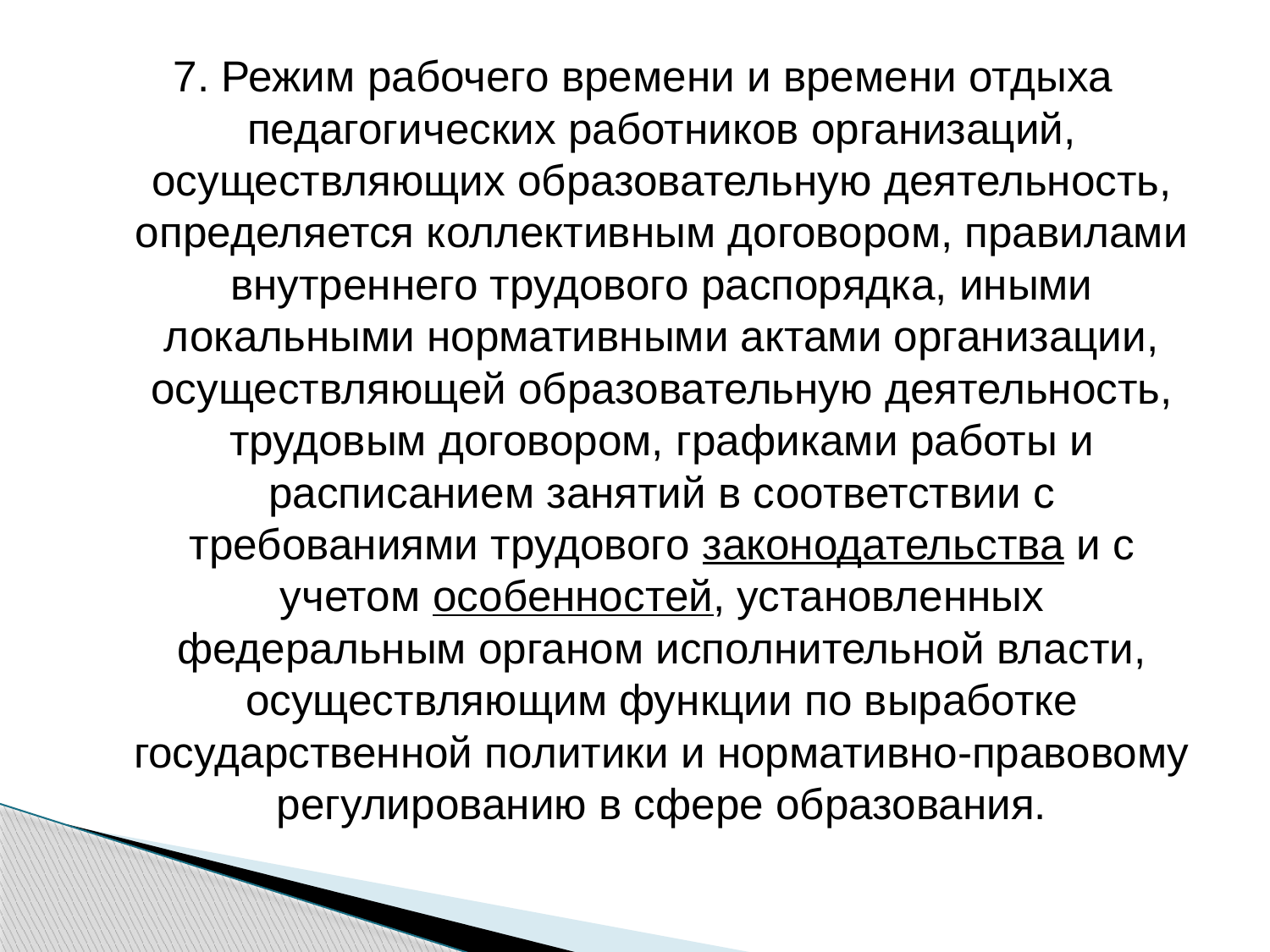

7. Режим рабочего времени и времени отдыха педагогических работников организаций, осуществляющих образовательную деятельность, определяется коллективным договором, правилами внутреннего трудового распорядка, иными локальными нормативными актами организации, осуществляющей образовательную деятельность, трудовым договором, графиками работы и расписанием занятий в соответствии с требованиями трудового законодательства и с учетом особенностей, установленных федеральным органом исполнительной власти, осуществляющим функции по выработке государственной политики и нормативно-правовому регулированию в сфере образования.